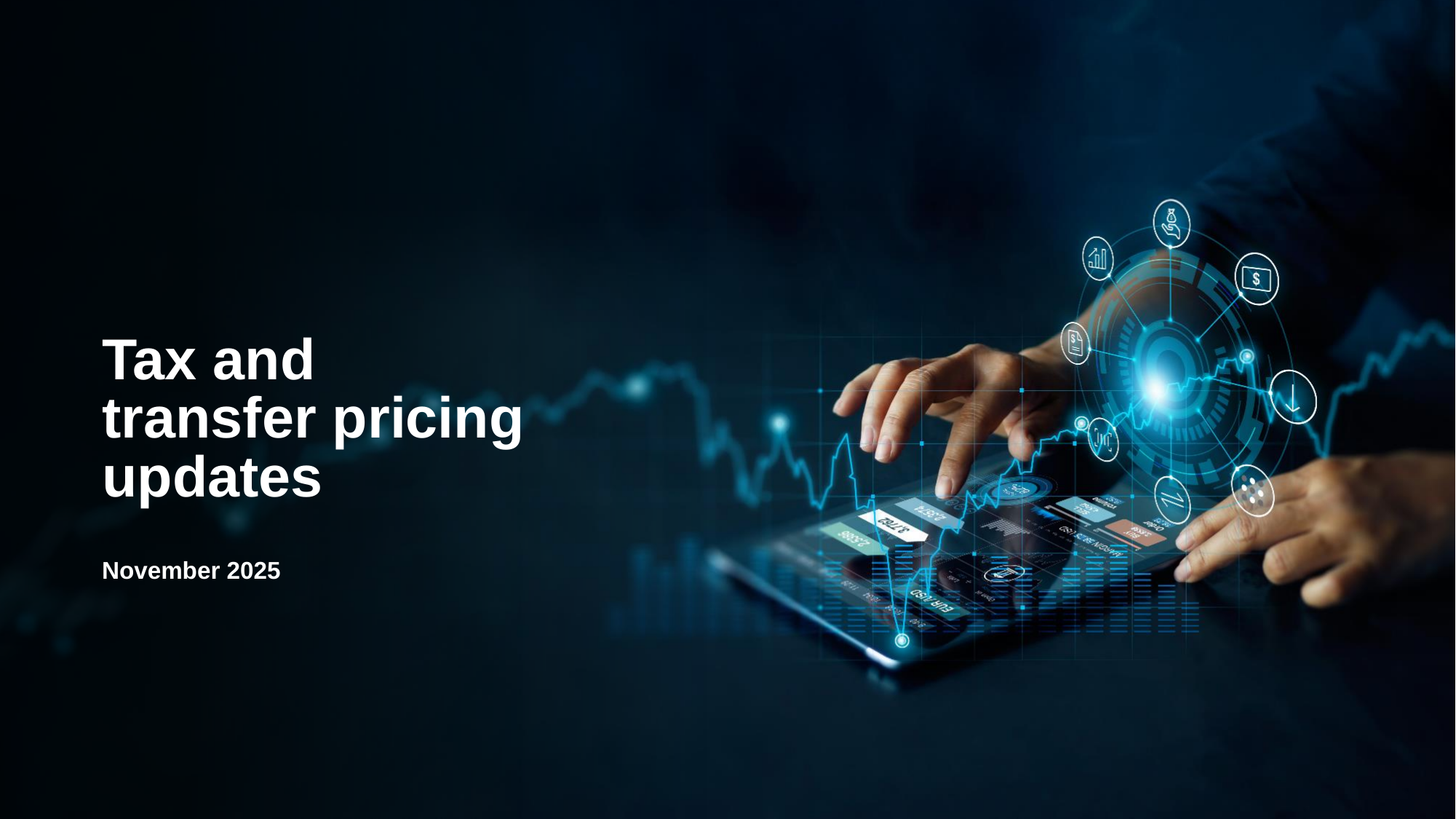

# Tax and transfer pricing updates
November 2025